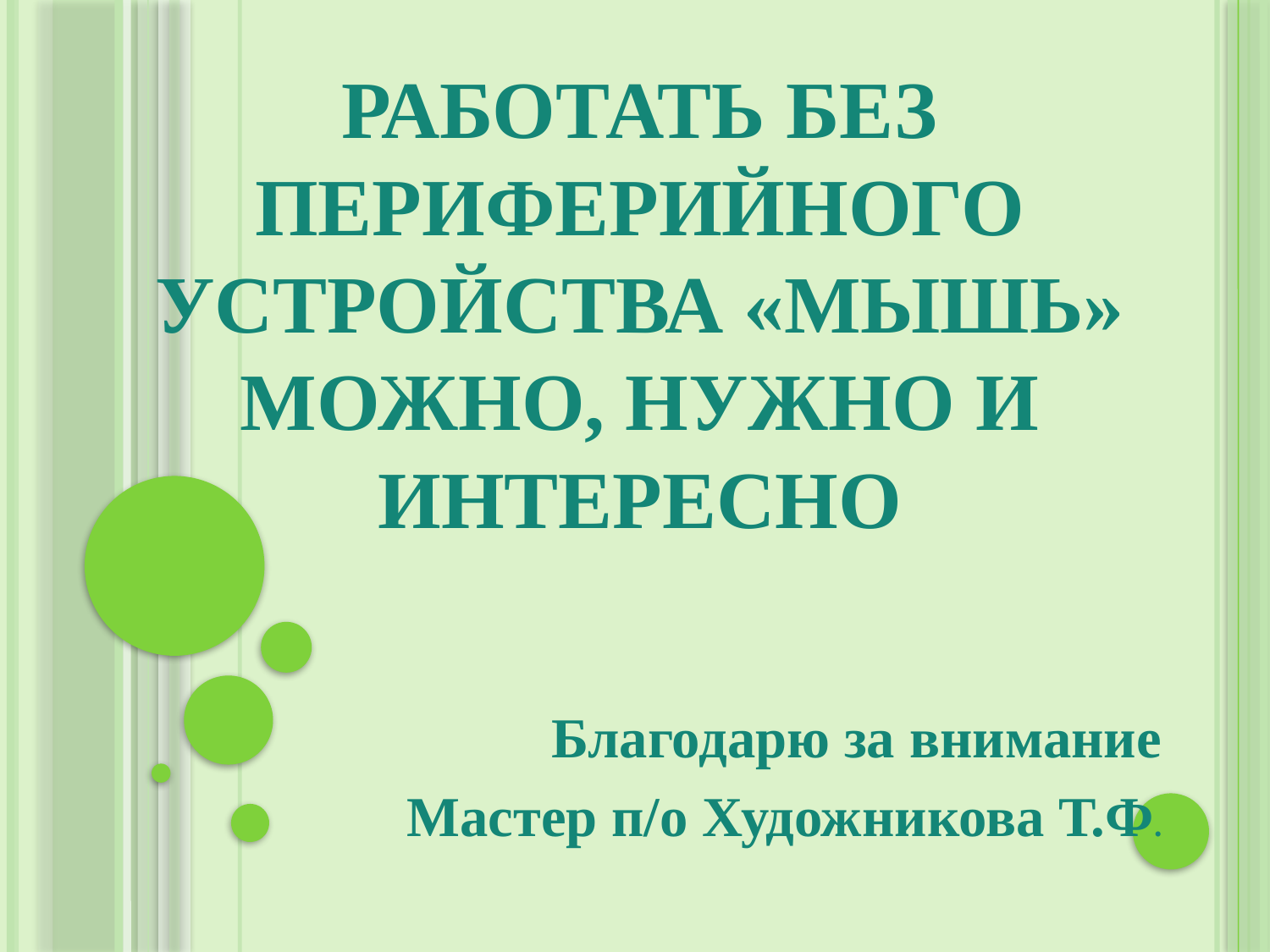

# Работать без периферийного устройства «Мышь» можно, нужно и интересно
Благодарю за внимание
Мастер п/о Художникова Т.Ф.